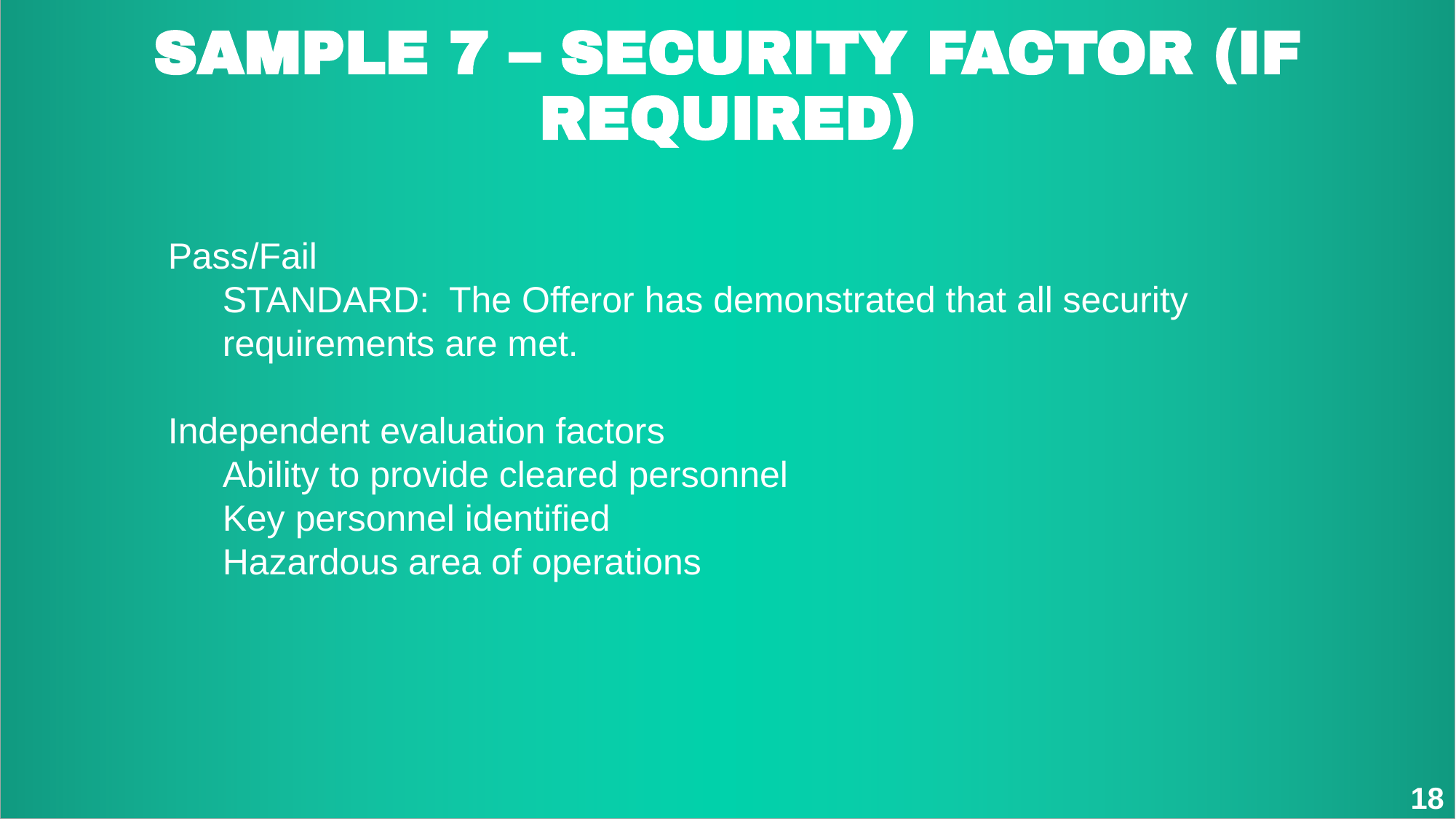

SAMPLE 7 – SECURITY FACTOR (IF REQUIRED)
Pass/Fail
STANDARD:  The Offeror has demonstrated that all security requirements are met.
Independent evaluation factors
Ability to provide cleared personnel
Key personnel identified
Hazardous area of operations
18